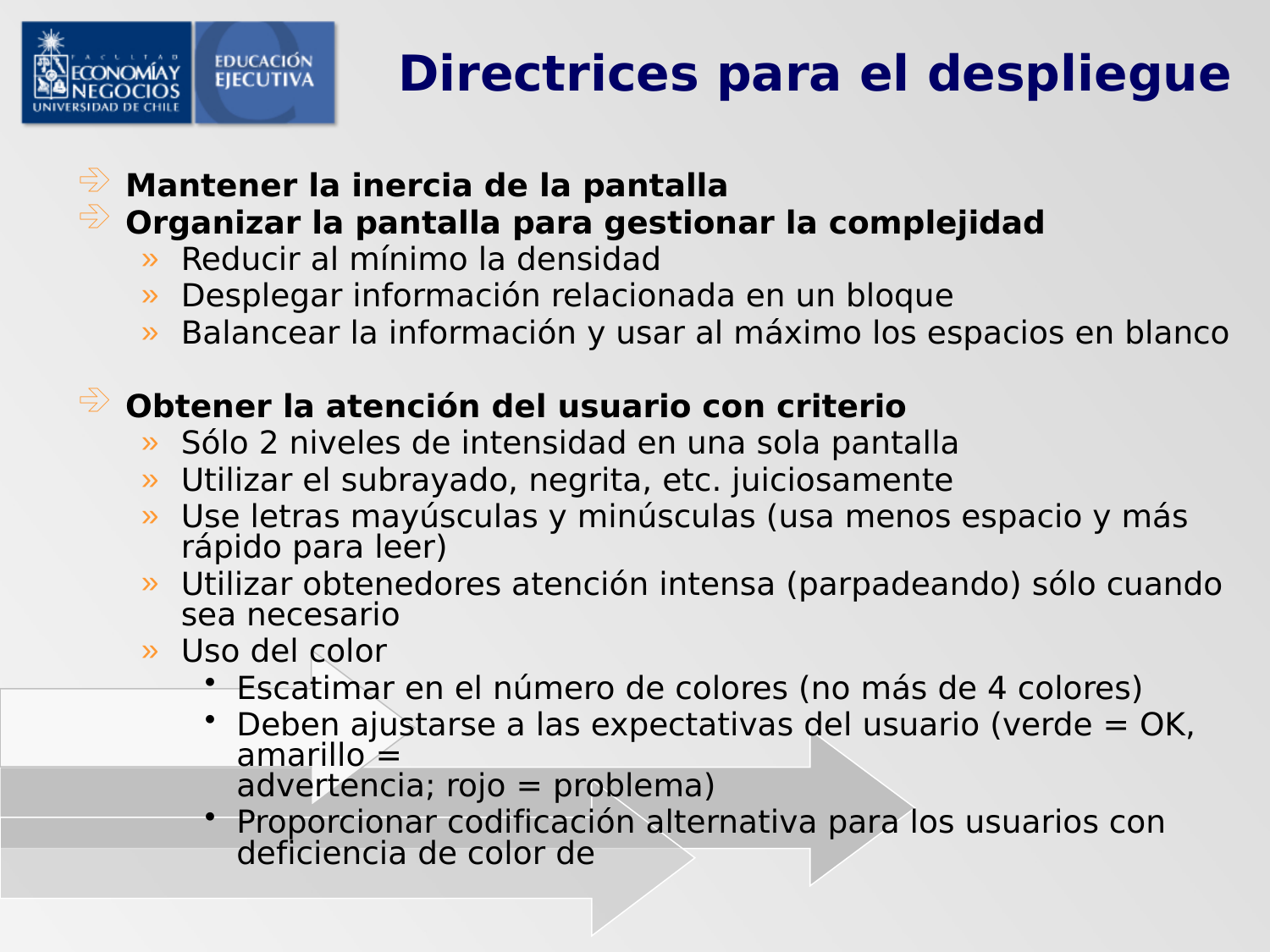

# Directrices para el despliegue
Mantener la inercia de la pantalla
Organizar la pantalla para gestionar la complejidad
Reducir al mínimo la densidad
Desplegar información relacionada en un bloque
Balancear la información y usar al máximo los espacios en blanco

Obtener la atención del usuario con criterio
Sólo 2 niveles de intensidad en una sola pantalla
Utilizar el subrayado, negrita, etc. juiciosamente
Use letras mayúsculas y minúsculas (usa menos espacio y más rápido para leer)
Utilizar obtenedores atención intensa (parpadeando) sólo cuando sea necesario
Uso del color
Escatimar en el número de colores (no más de 4 colores)
Deben ajustarse a las expectativas del usuario (verde = OK, amarillo =
advertencia; rojo = problema)
Proporcionar codificación alternativa para los usuarios con deficiencia de color de